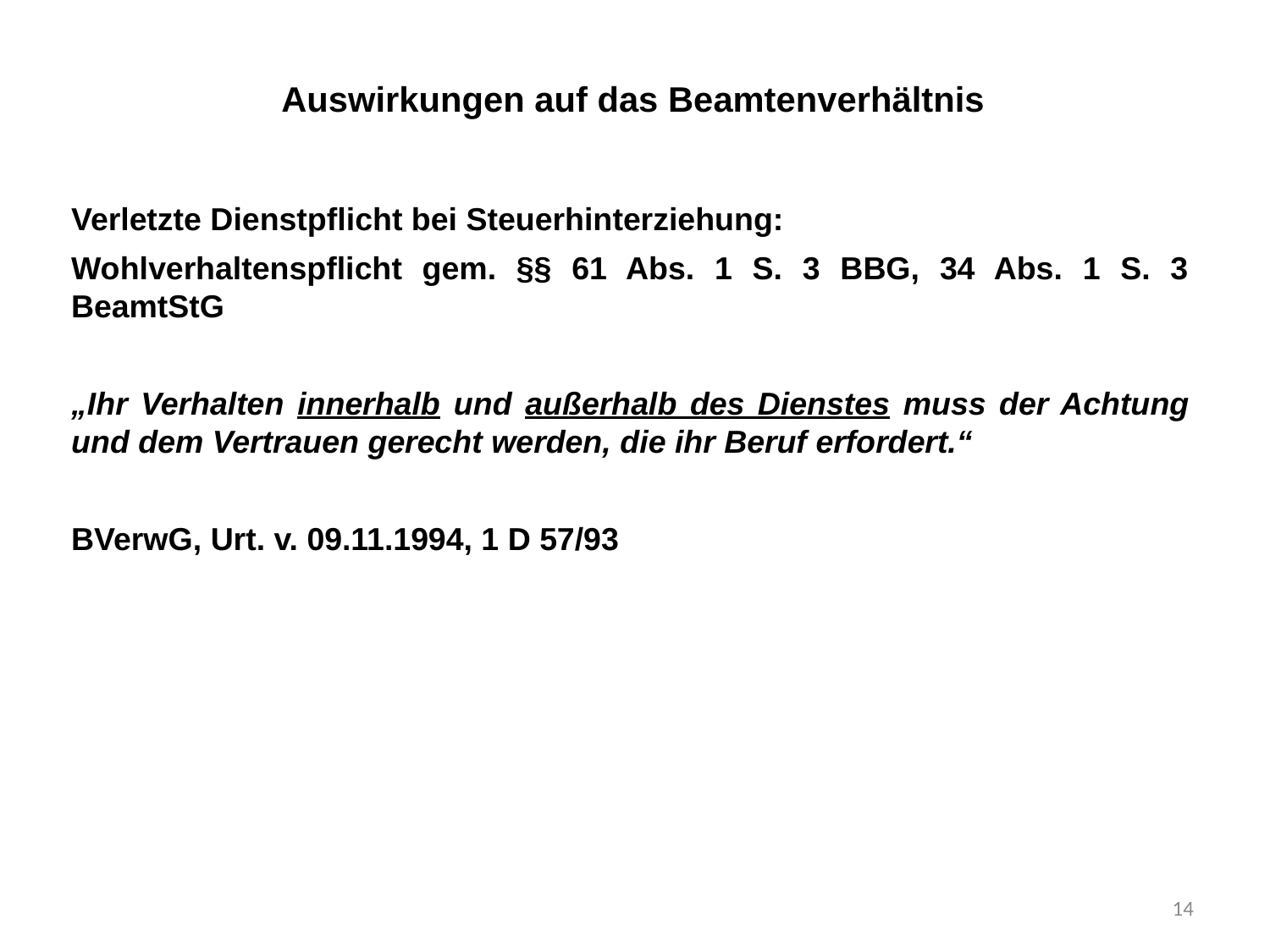

# Auswirkungen auf das Beamtenverhältnis
Verletzte Dienstpflicht bei Steuerhinterziehung:
Wohlverhaltenspflicht gem. §§ 61 Abs. 1 S. 3 BBG, 34 Abs. 1 S. 3 BeamtStG

„Ihr Verhalten innerhalb und außerhalb des Dienstes muss der Achtung und dem Vertrauen gerecht werden, die ihr Beruf erfordert.“

BVerwG, Urt. v. 09.11.1994, 1 D 57/93

14